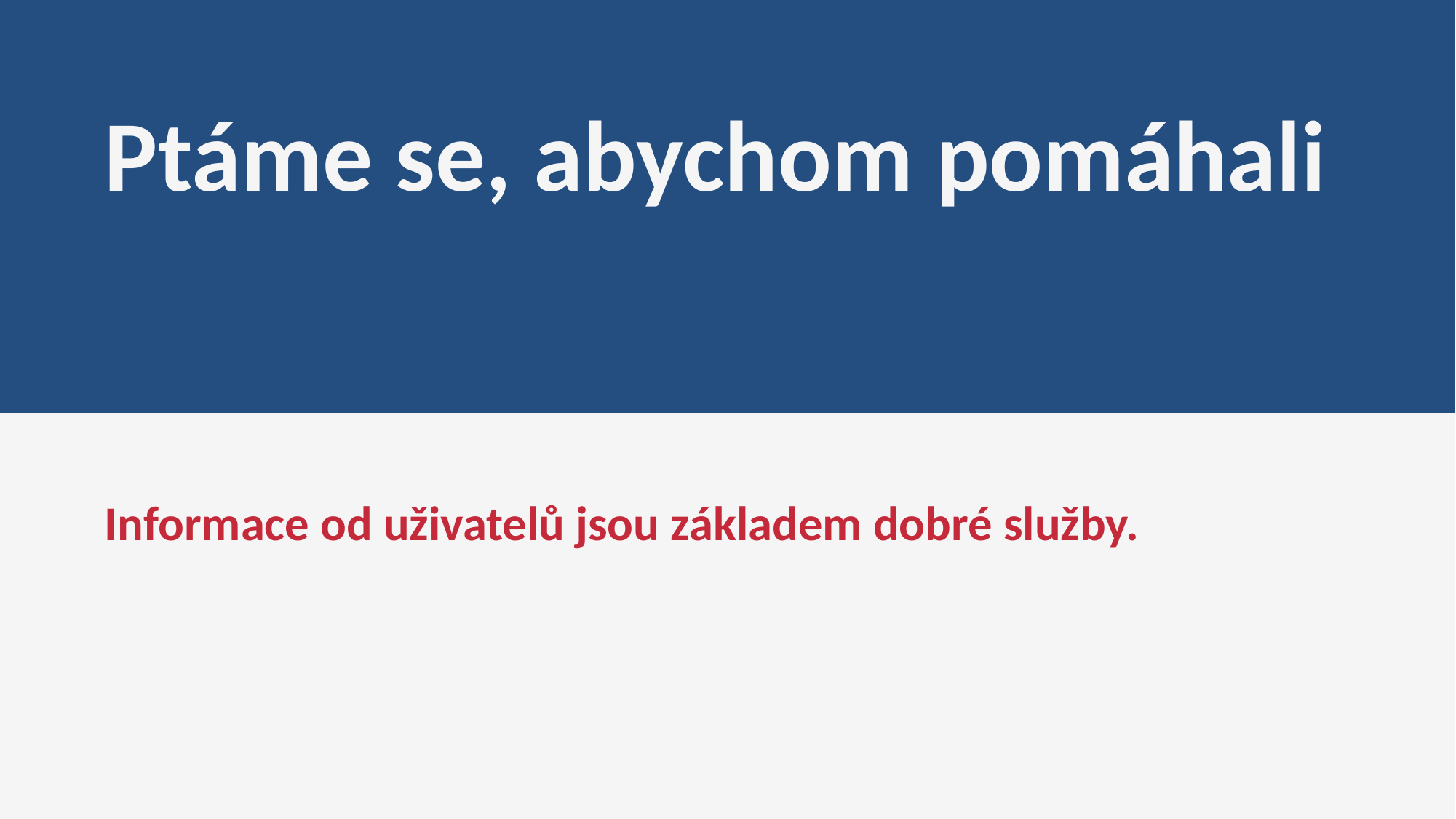

Ptáme se, abychom pomáhali

Informace od uživatelů jsou základem dobré služby.